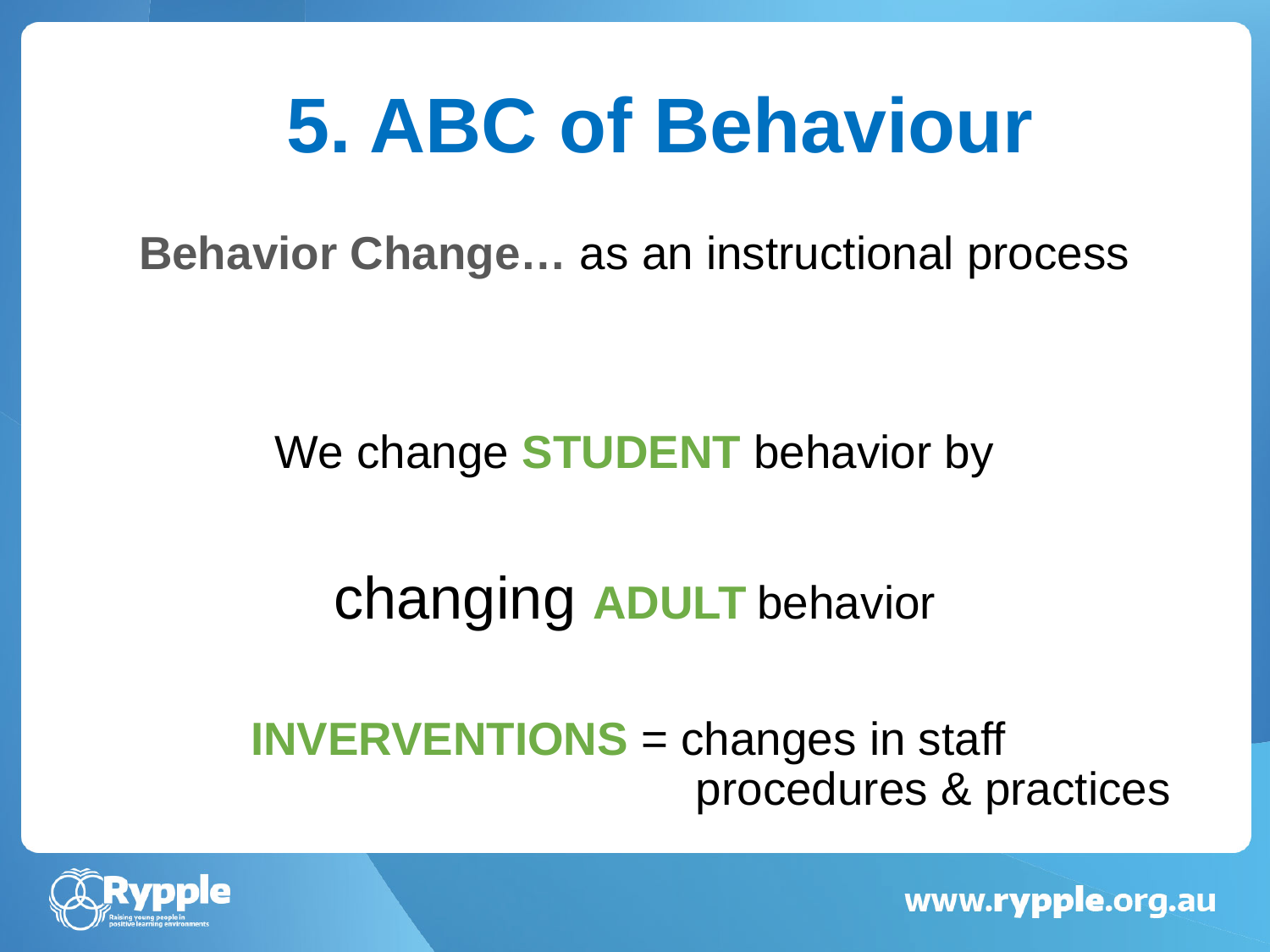

# 5. ABC of Behaviour
Behavior Change… as an instructional process

We change STUDENT behavior by

changing ADULT behavior

INVERVENTIONS = changes in staff
                                            procedures & practices